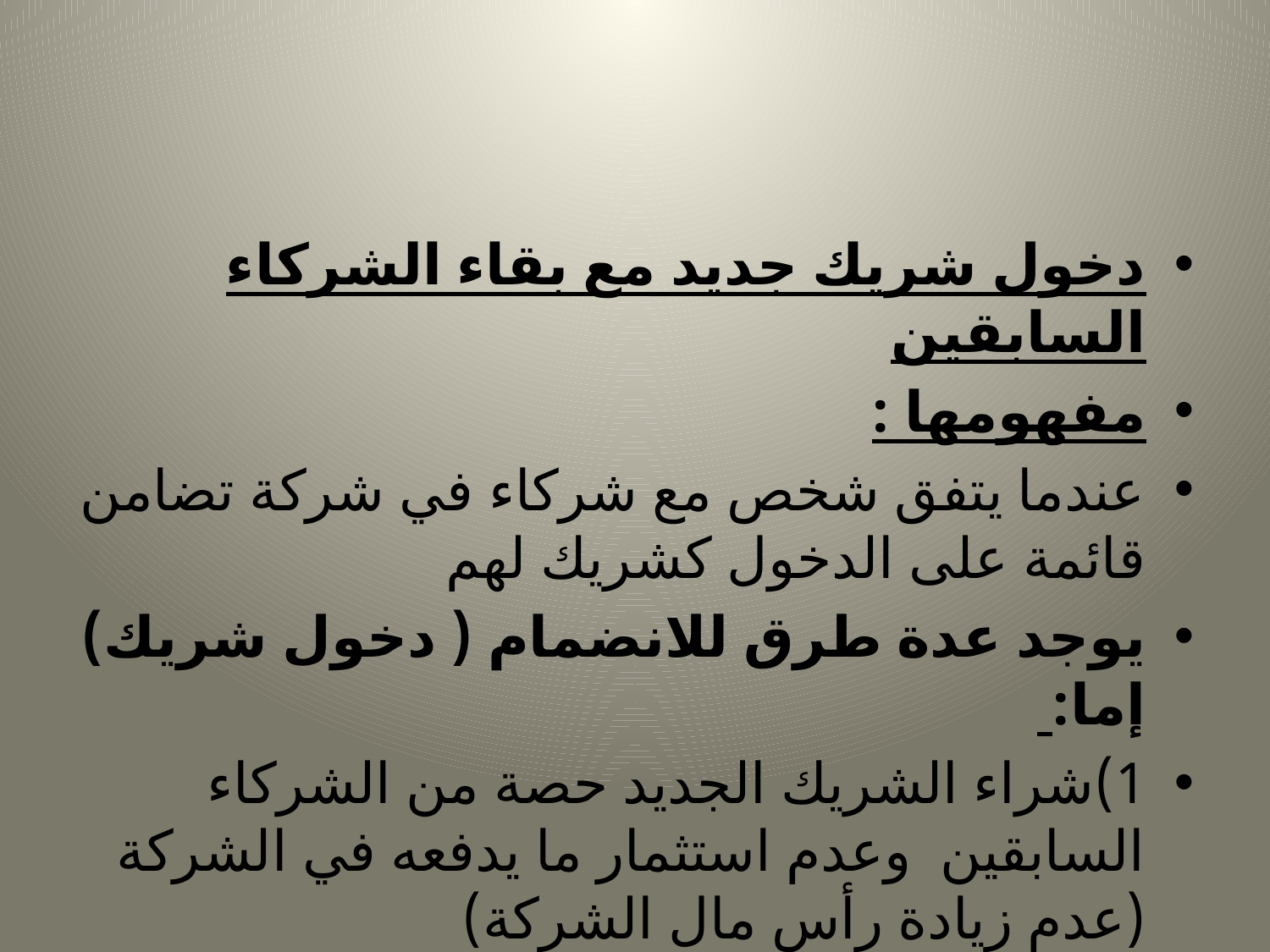

#
دخول شريك جديد مع بقاء الشركاء السابقين
مفهومها :
عندما يتفق شخص مع شركاء في شركة تضامن قائمة على الدخول كشريك لهم
يوجد عدة طرق للانضمام ( دخول شريك) إما:
1)شراء الشريك الجديد حصة من الشركاء السابقين  وعدم استثمار ما يدفعه في الشركة (عدم زيادة رأس مال الشركة)